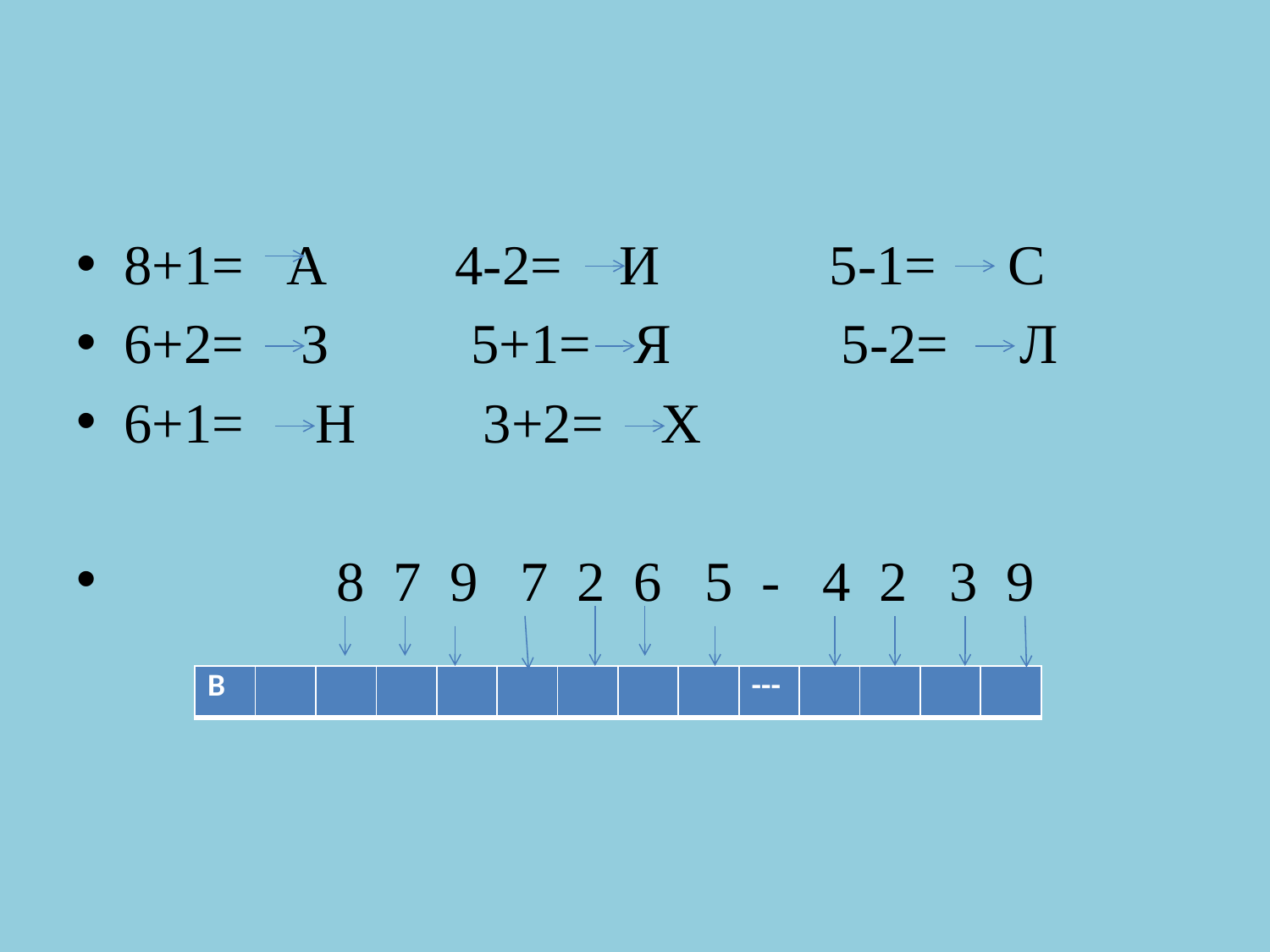

#
8+1=   А         4-2=    И            5-1=     С
6+2=    З          5+1=   Я            5-2=     Л
6+1=     Н         3+2=    Х

               8  7  9   7  2  6   5  -   4  2   3  9

| В |  |  |  |  |  |  |  |  | --- |  |  |  |  |
| --- | --- | --- | --- | --- | --- | --- | --- | --- | --- | --- | --- | --- | --- |